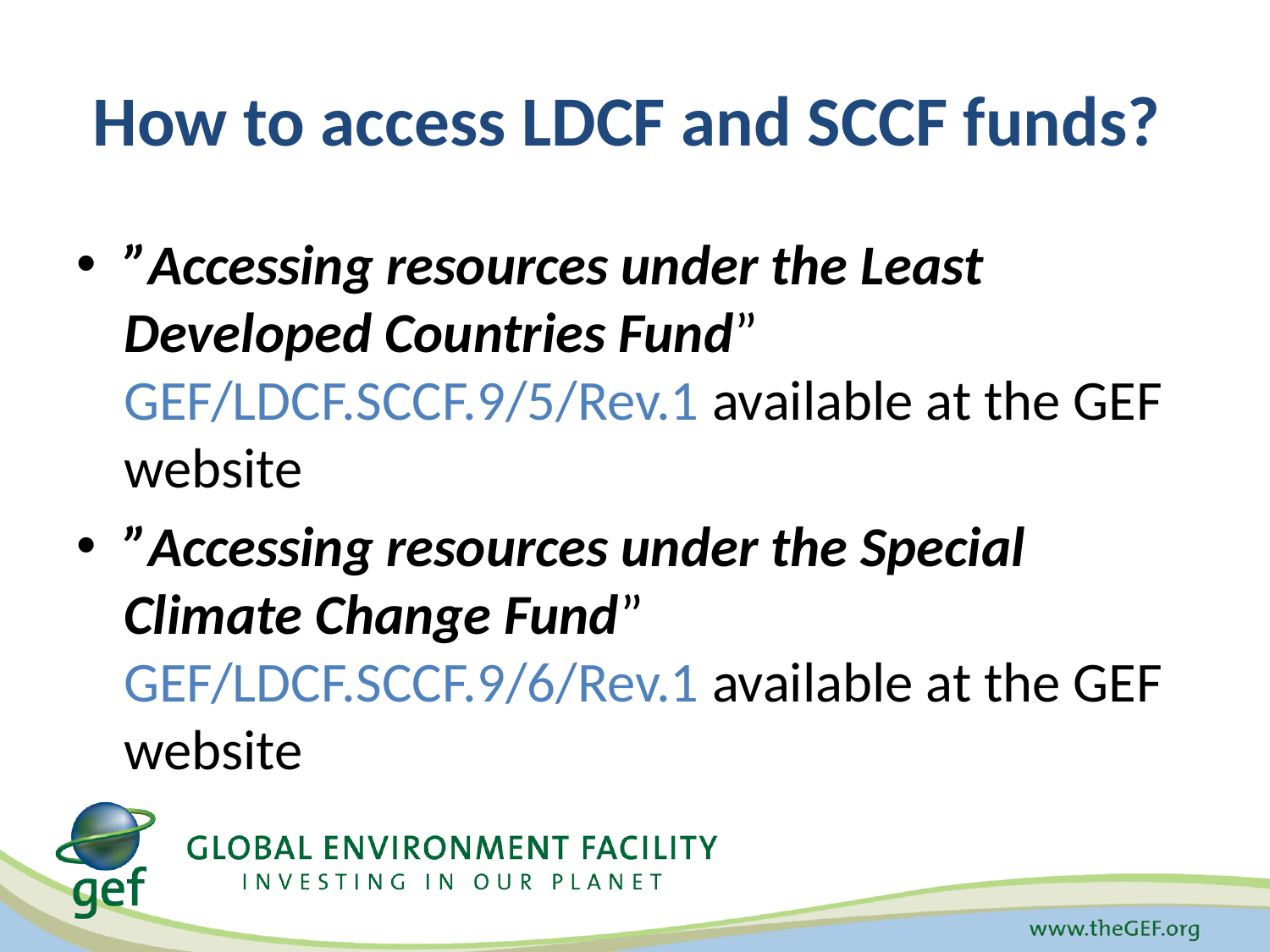

# How to access LDCF and SCCF funds?
”Accessing resources under the Least Developed Countries Fund” GEF/LDCF.SCCF.9/5/Rev.1 available at the GEF website
”Accessing resources under the Special Climate Change Fund” GEF/LDCF.SCCF.9/6/Rev.1 available at the GEF website